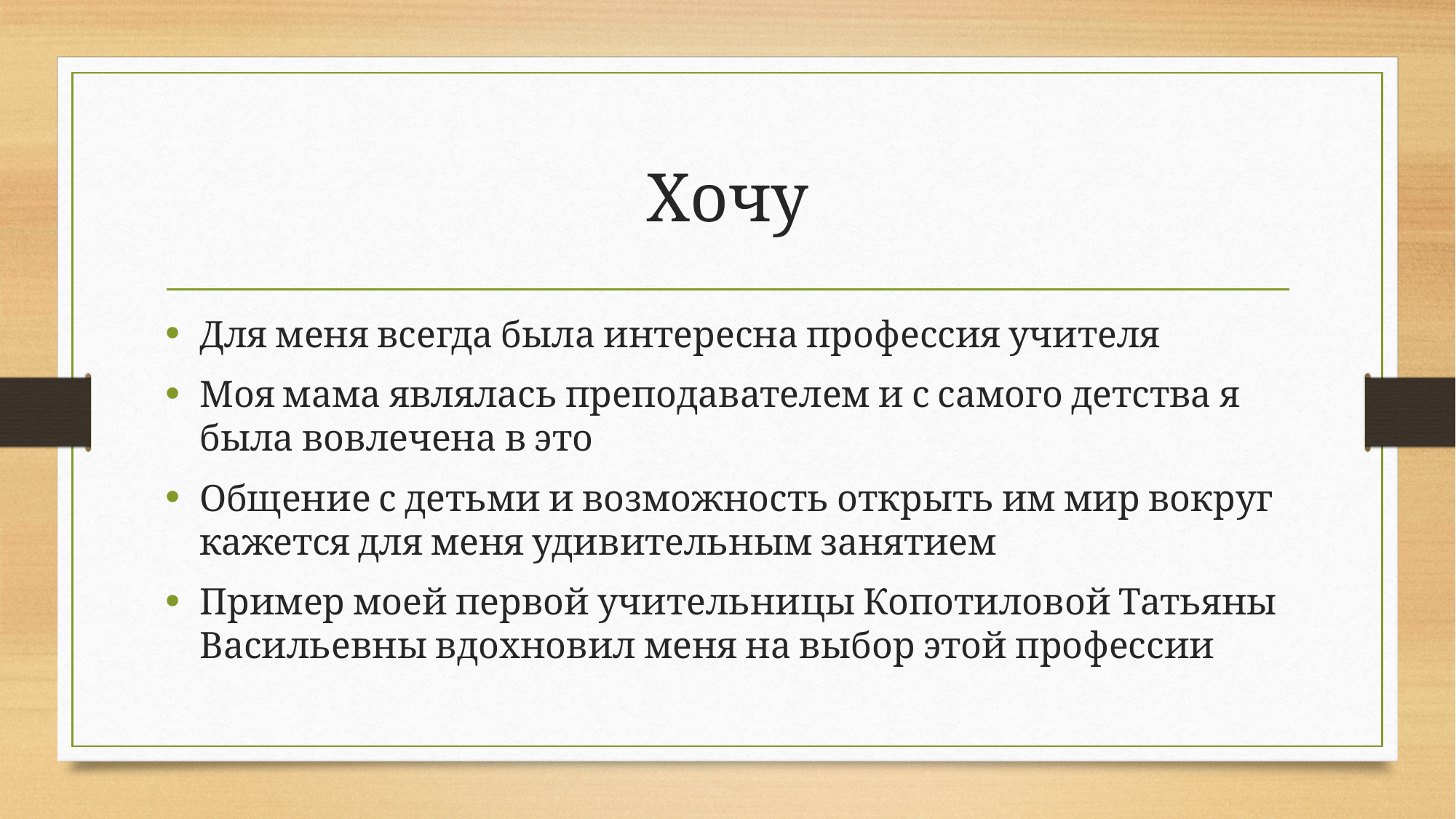

# Хочу
Для меня всегда была интересна профессия учителя
Моя мама являлась преподавателем и с самого детства я была вовлечена в это
Общение с детьми и возможность открыть им мир вокруг кажется для меня удивительным занятием
Пример моей первой учительницы Копотиловой Татьяны Васильевны вдохновил меня на выбор этой профессии